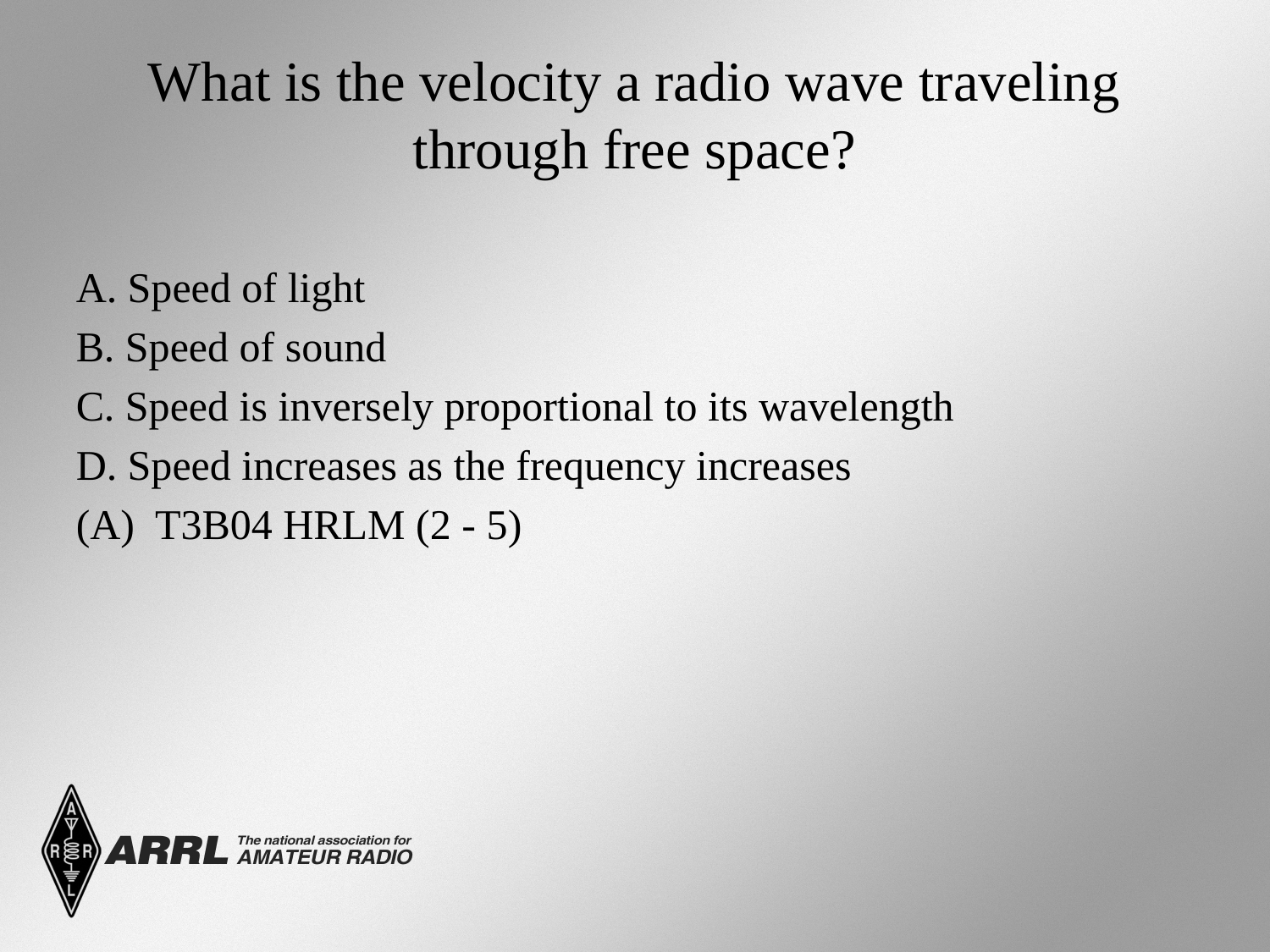

# What is the velocity a radio wave traveling through free space?
A. Speed of light
B. Speed of sound
C. Speed is inversely proportional to its wavelength
D. Speed increases as the frequency increases
(A)  T3B04 HRLM (2 - 5)